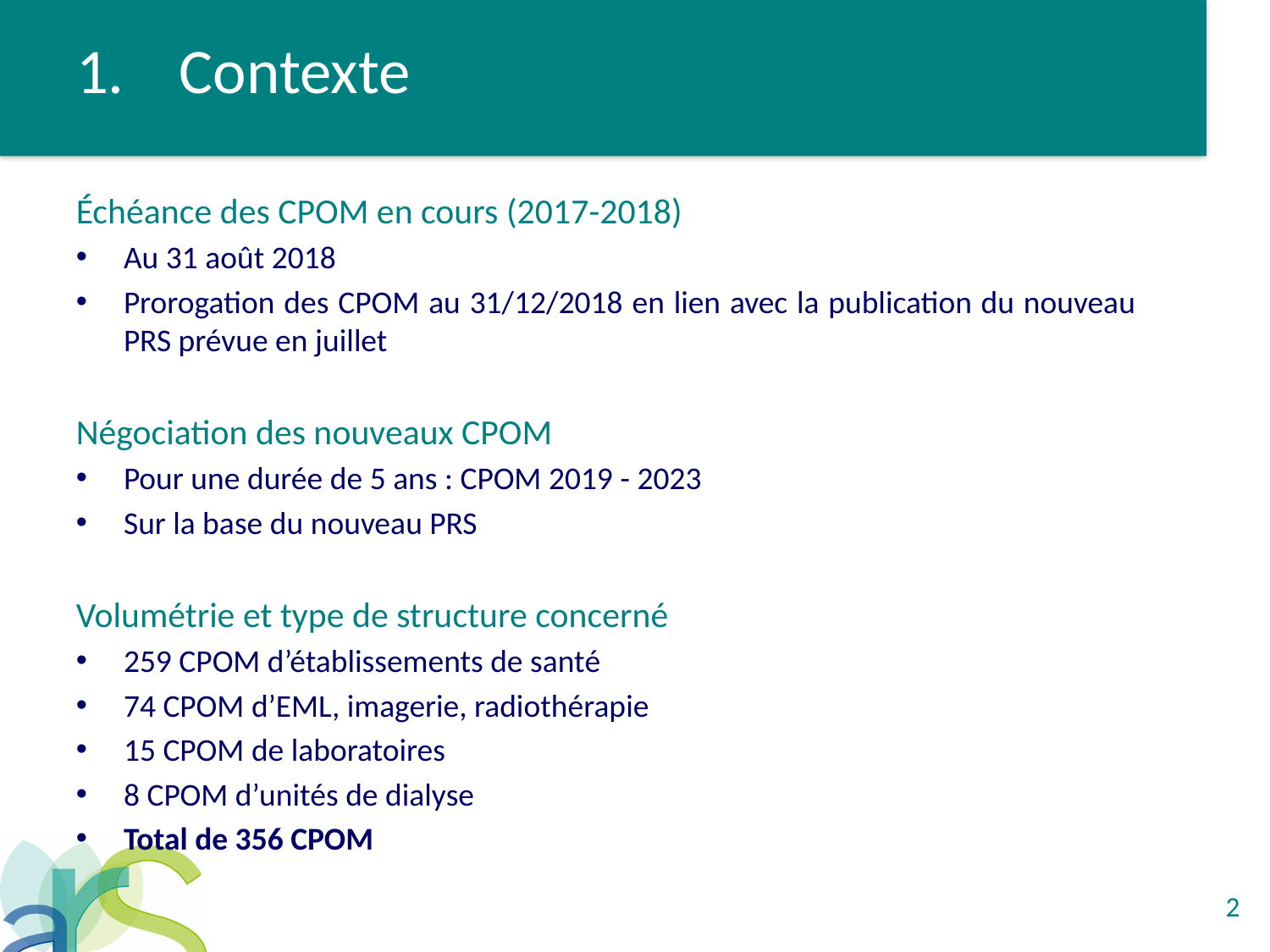

# Contexte
Échéance des CPOM en cours (2017-2018)
Au 31 août 2018
Prorogation des CPOM au 31/12/2018 en lien avec la publication du nouveau PRS prévue en juillet

Négociation des nouveaux CPOM
Pour une durée de 5 ans : CPOM 2019 - 2023
Sur la base du nouveau PRS

Volumétrie et type de structure concerné
259 CPOM d’établissements de santé
74 CPOM d’EML, imagerie, radiothérapie
15 CPOM de laboratoires
8 CPOM d’unités de dialyse
Total de 356 CPOM
2